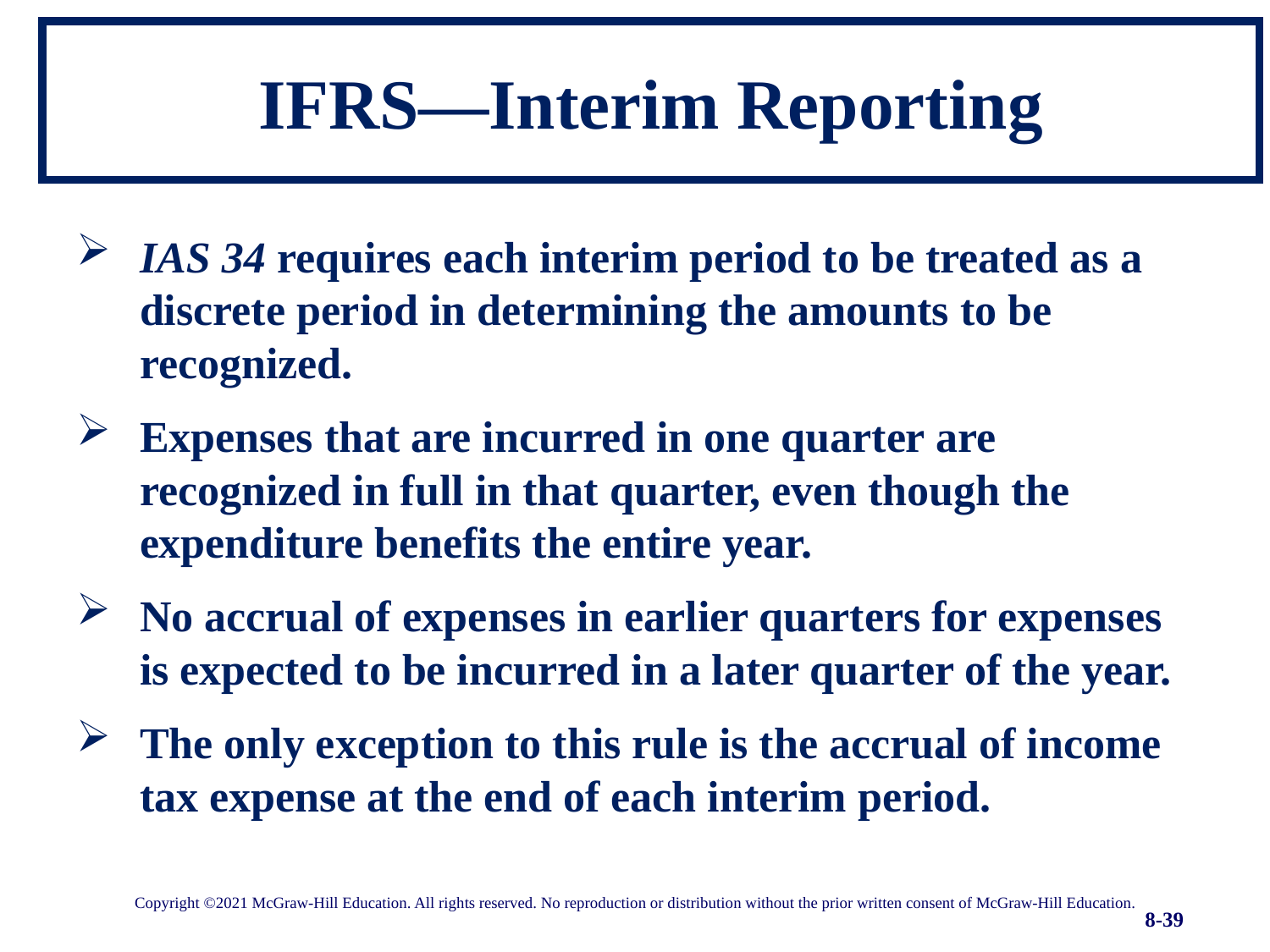

# IFRS—Interim Reporting
IAS 34 requires each interim period to be treated as a discrete period in determining the amounts to be recognized.
Expenses that are incurred in one quarter are recognized in full in that quarter, even though the expenditure benefits the entire year.
No accrual of expenses in earlier quarters for expenses is expected to be incurred in a later quarter of the year.
The only exception to this rule is the accrual of income tax expense at the end of each interim period.

Copyright ©2021 McGraw-Hill Education. All rights reserved. No reproduction or distribution without the prior written consent of McGraw-Hill Education.